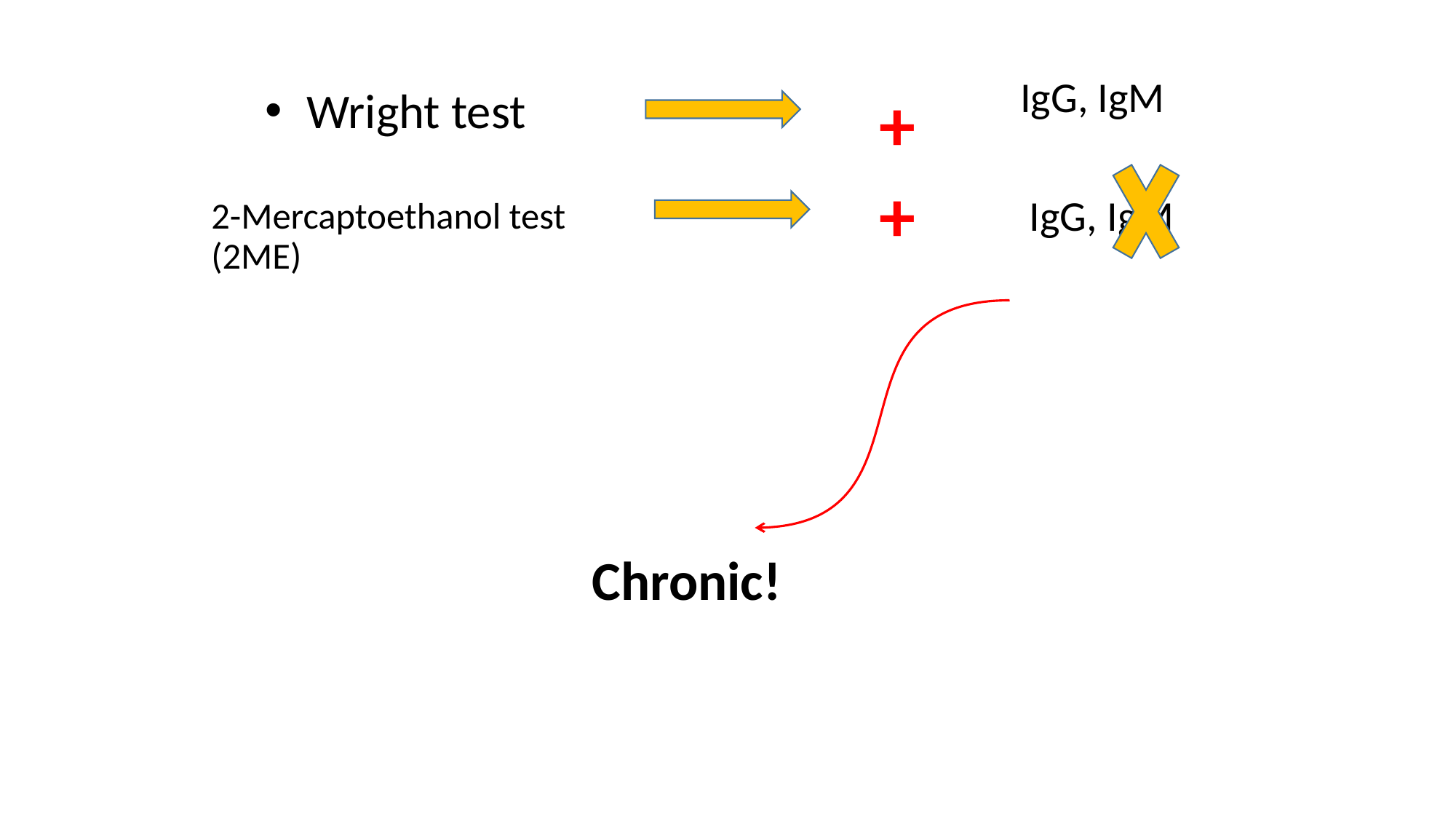

IgG, IgM
+
Wright test

# 2-Mercaptoethanol test (2ME)
+
IgG, IgM

Chronic!